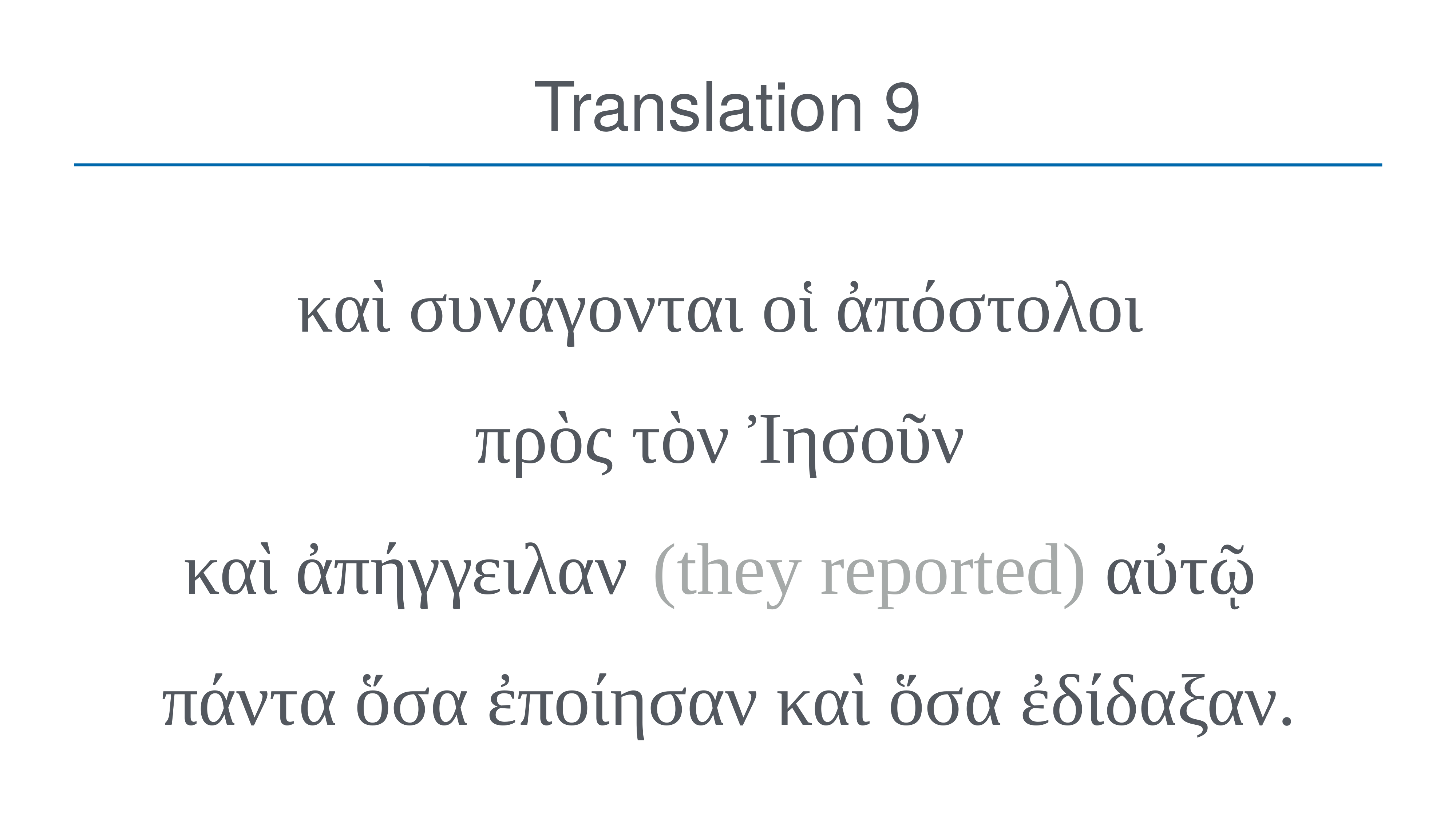

# Translation 9
καὶ συνάγονται οἱ ἀπόστολοι
πρὸς τὸν Ἰησοῦν
καὶ ἀπήγγειλαν  (they reported) αὐτῷ
πάντα ὅσα ἐποίησαν καὶ ὅσα ἐδίδαξαν.